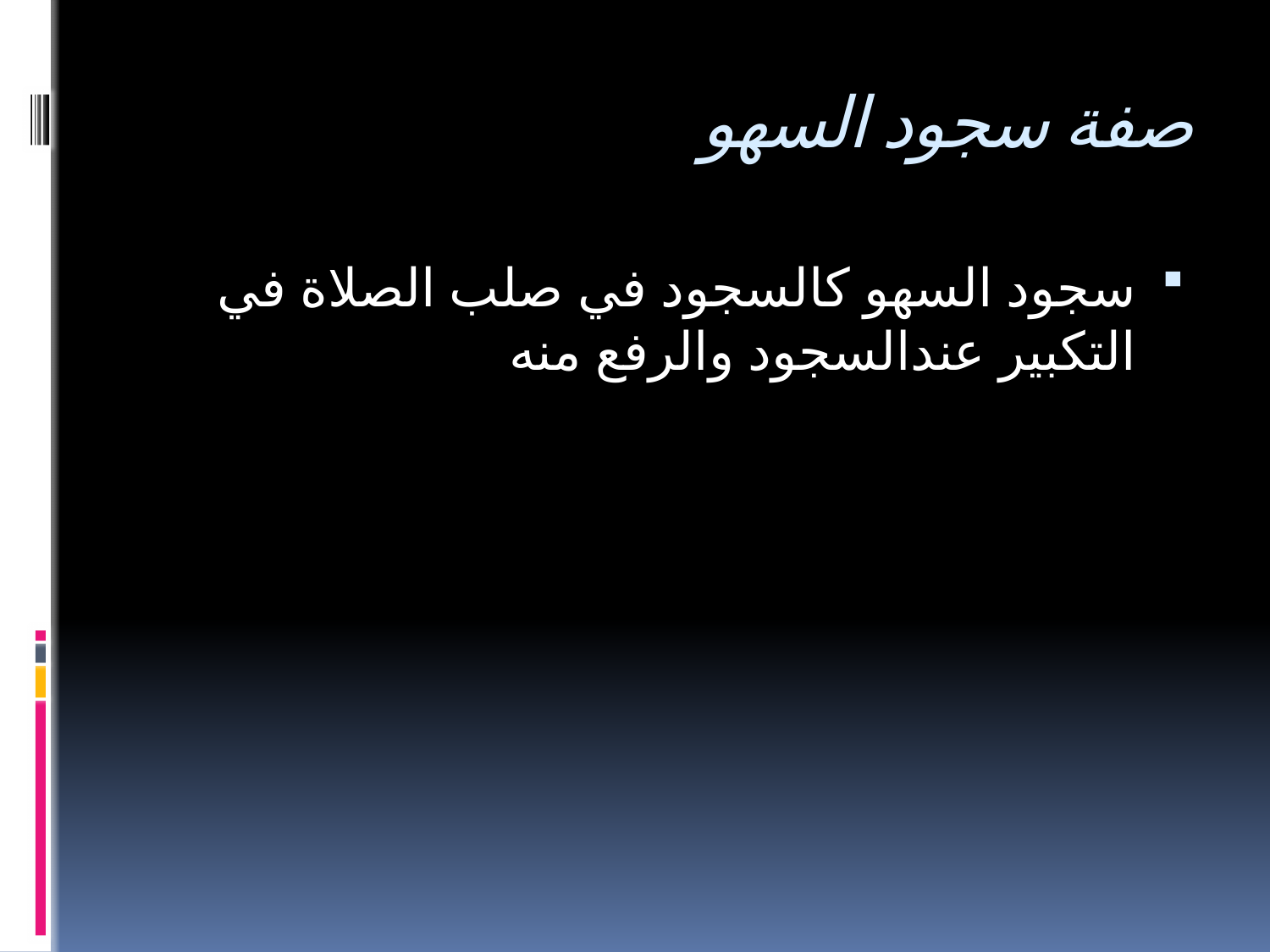

# صفة سجود السهو
سجود السهو كالسجود في صلب الصلاة في التكبير عندالسجود والرفع منه